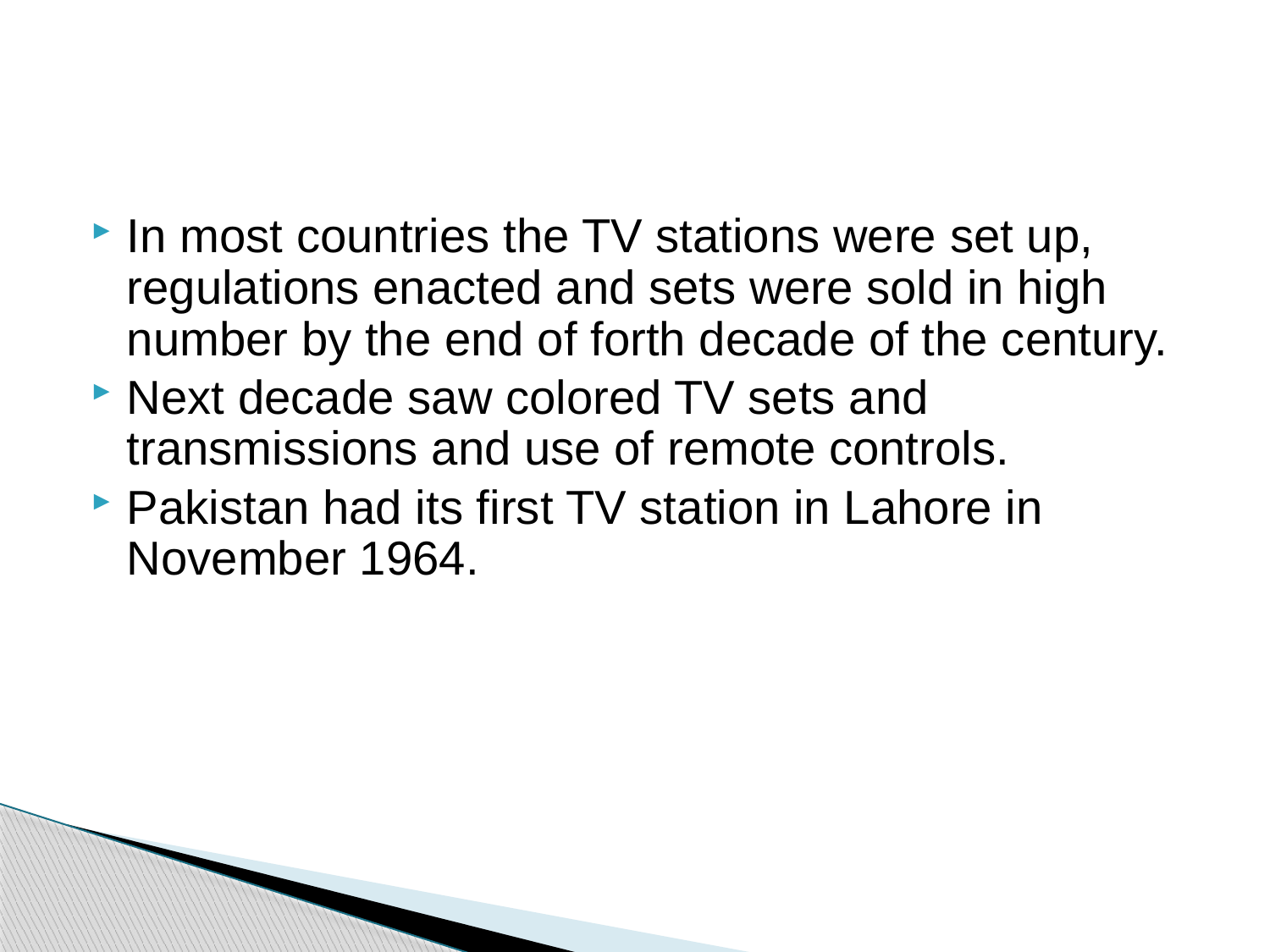

#
In most countries the TV stations were set up, regulations enacted and sets were sold in high number by the end of forth decade of the century.
Next decade saw colored TV sets and transmissions and use of remote controls.
Pakistan had its first TV station in Lahore in November 1964.